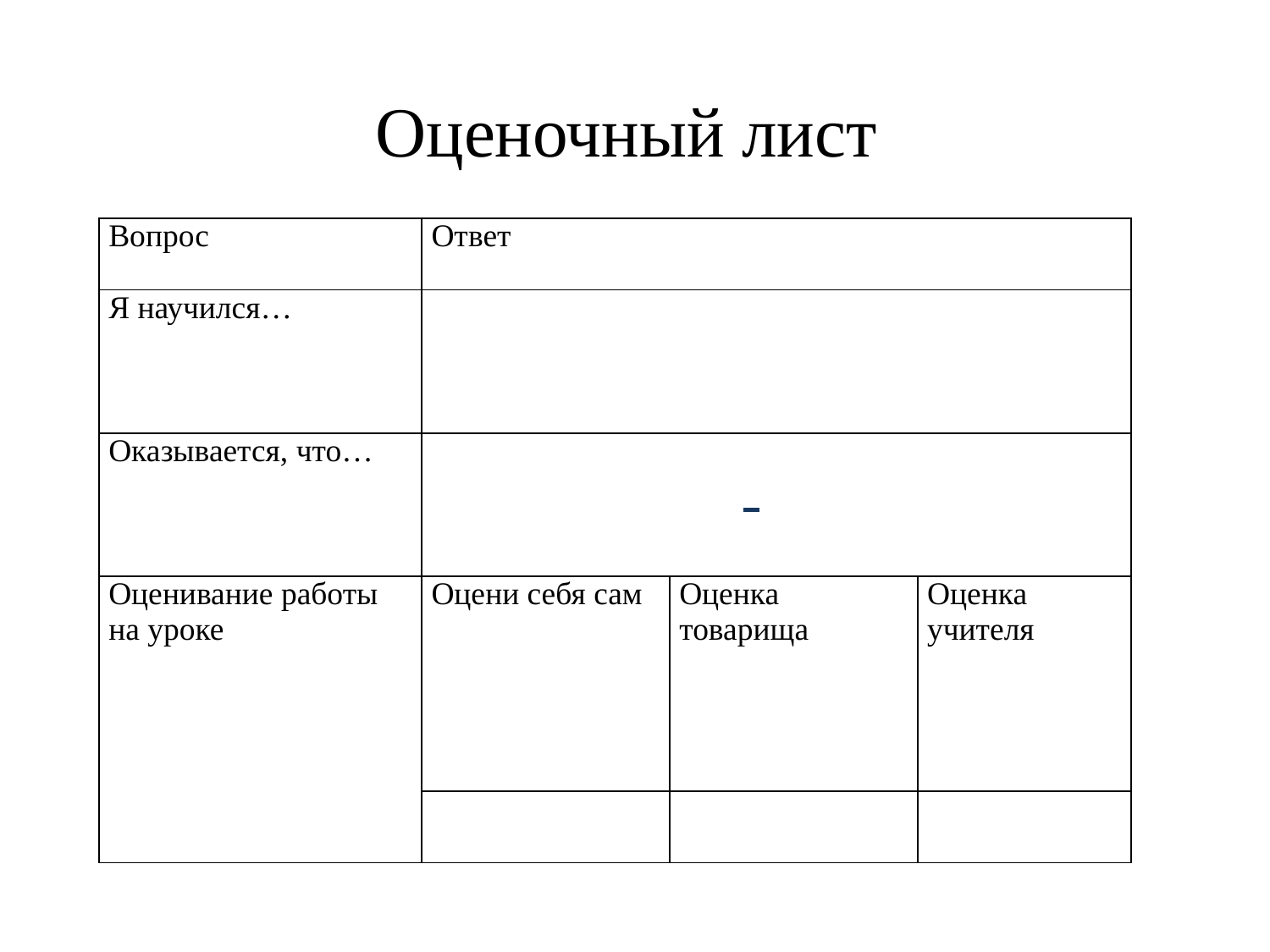

Оценочный лист

| Вопрос | Ответ |  |  |
| --- | --- | --- | --- |
| Я научился… |  |  |  |
| Оказывается, что… |  |  |  |
| Оценивание работы на уроке | Оцени себя сам | Оценка товарища | Оценка учителя |
|  |  |  |  |